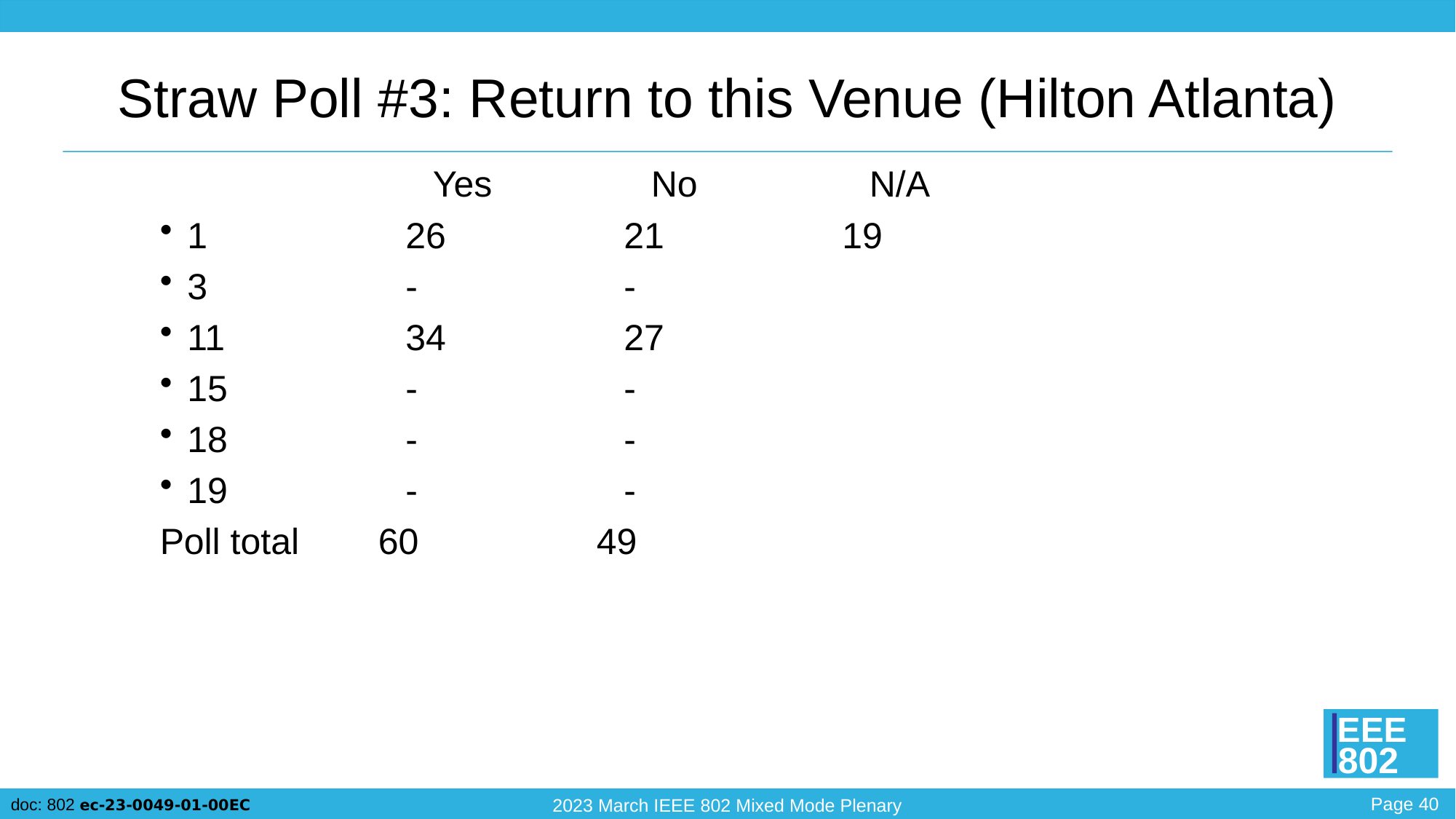

# Straw Poll #3: Return to this Venue (Hilton Atlanta)
	Yes 		No		N/A
1		26		21		19
3		-		-
11		34		27
15 		- 		-
18		-		-
19		-		-
	Poll total	60		49